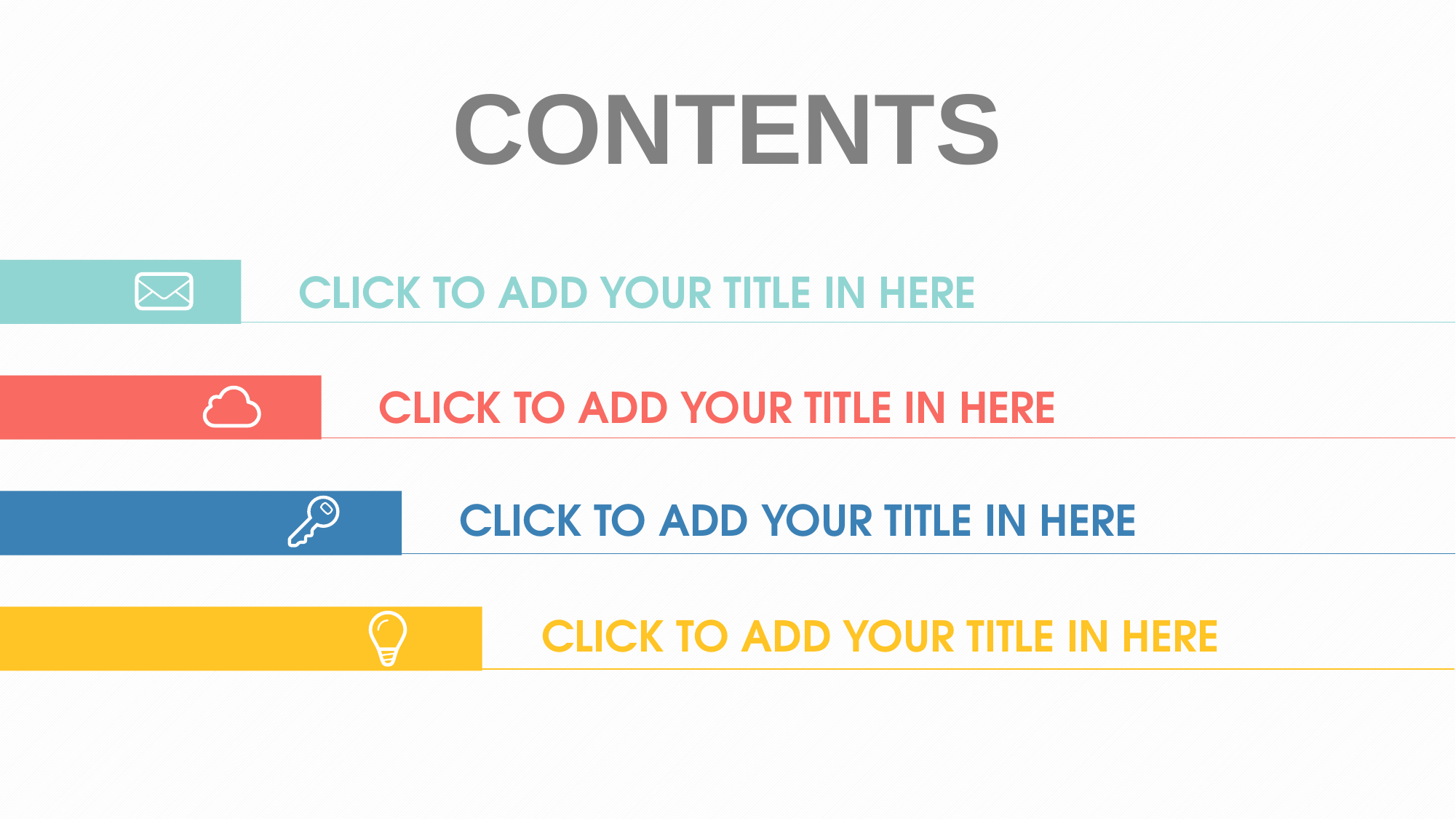

CONTENTS

CLICK TO ADD YOUR TITLE IN HERE

CLICK TO ADD YOUR TITLE IN HERE

CLICK TO ADD YOUR TITLE IN HERE

CLICK TO ADD YOUR TITLE IN HERE